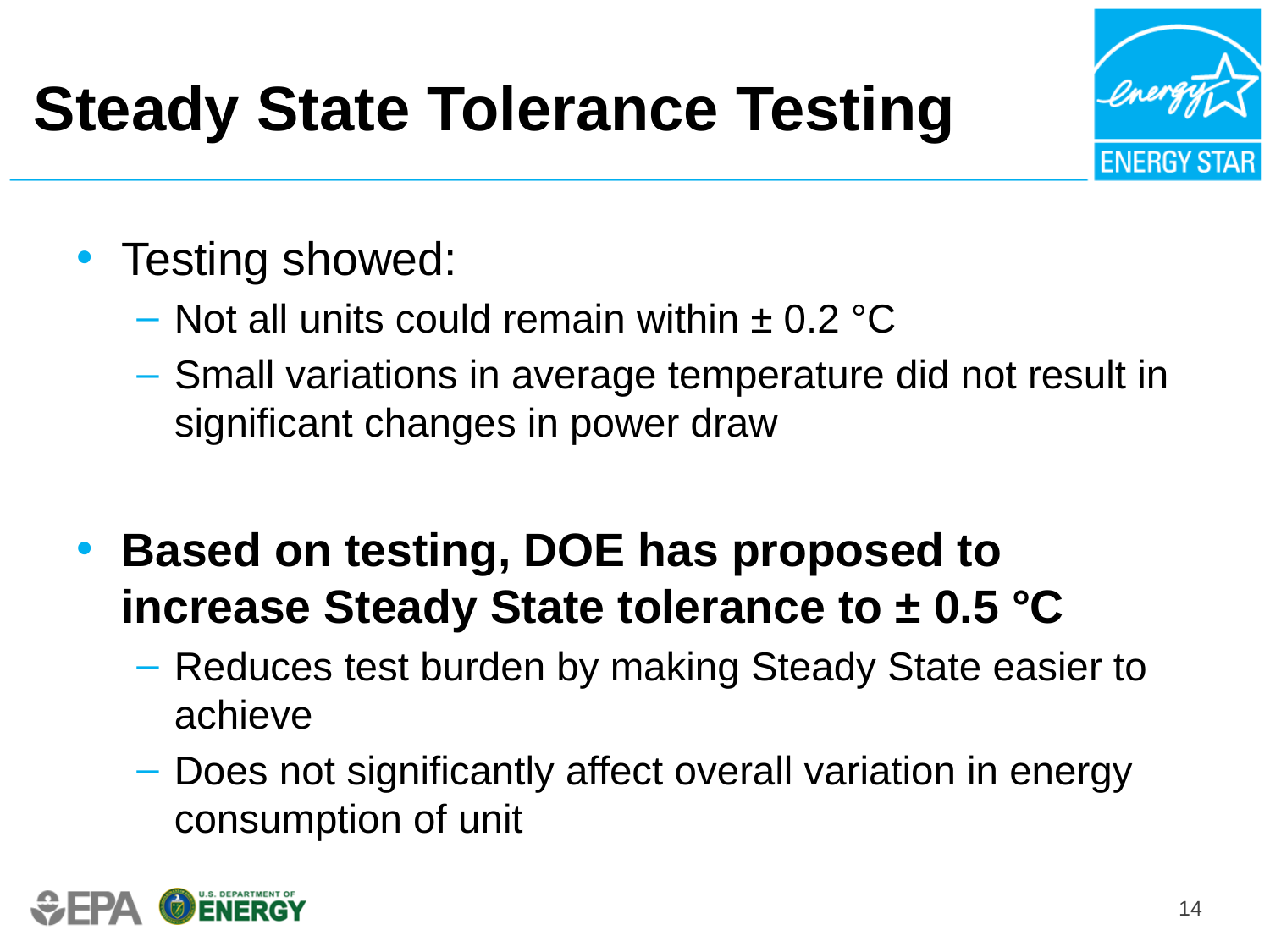

# Steady State Tolerance Testing
Testing showed:
Not all units could remain within ± 0.2 °C
Small variations in average temperature did not result in significant changes in power draw

Based on testing, DOE has proposed to increase Steady State tolerance to ± 0.5 °C
Reduces test burden by making Steady State easier to achieve
Does not significantly affect overall variation in energy consumption of unit